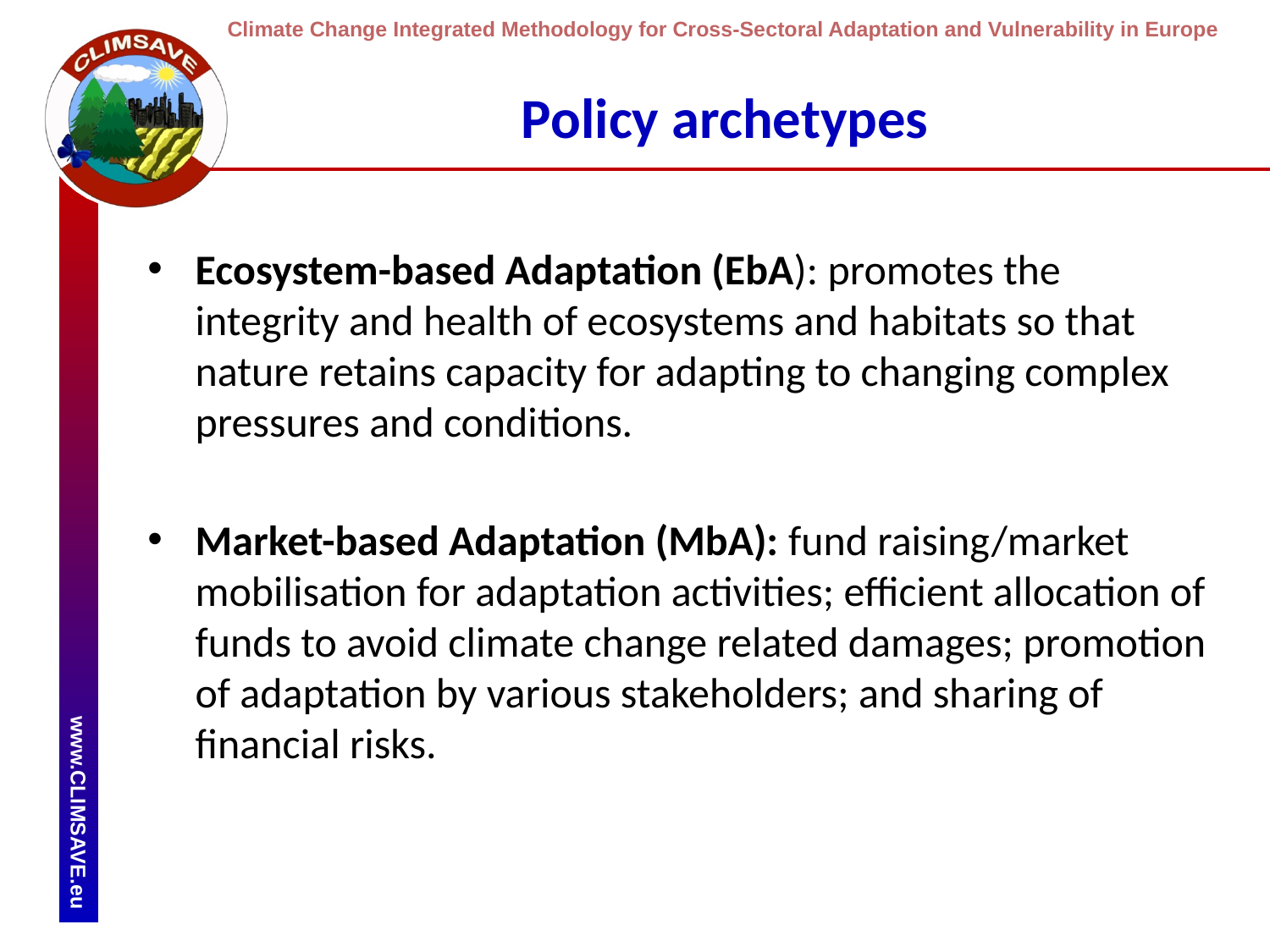

# Policy archetypes
Ecosystem-based Adaptation (EbA): promotes the integrity and health of ecosystems and habitats so that nature retains capacity for adapting to changing complex pressures and conditions.

Market-based Adaptation (MbA): fund raising/market mobilisation for adaptation activities; efficient allocation of funds to avoid climate change related damages; promotion of adaptation by various stakeholders; and sharing of financial risks.